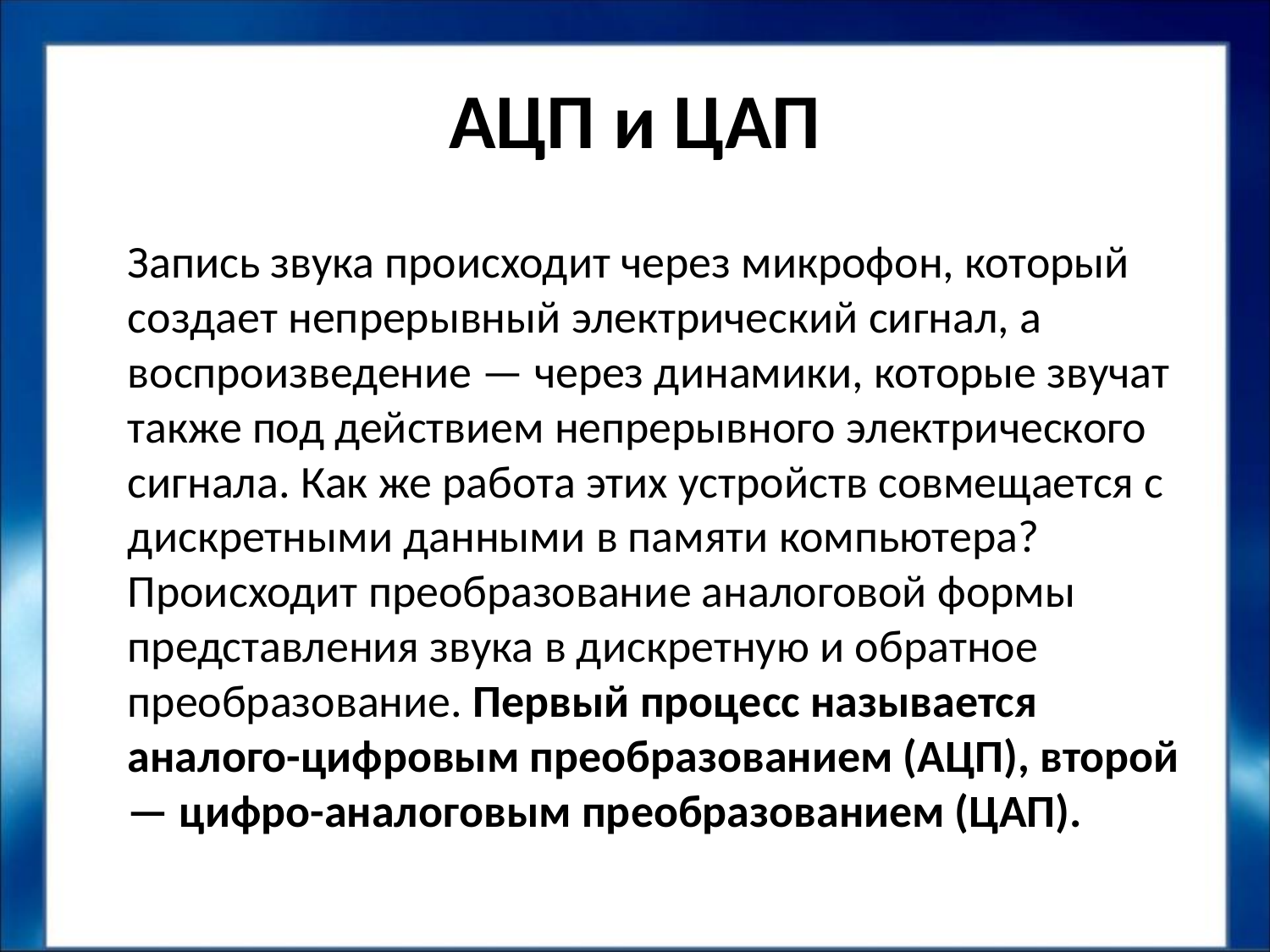

# АЦП и ЦАП
Запись звука происходит через микрофон, который создает непрерывный электрический сигнал, а воспроизведение — через динамики, которые звучат также под действием непрерывного электрического сигнала. Как же работа этих устройств совмещается с дискретными данными в памяти компьютера? Происходит преобразование аналоговой формы представления звука в дискретную и обратное преобразование. Первый процесс называется аналого-цифровым преобразованием (АЦП), второй — цифро-аналоговым преобразованием (ЦАП).